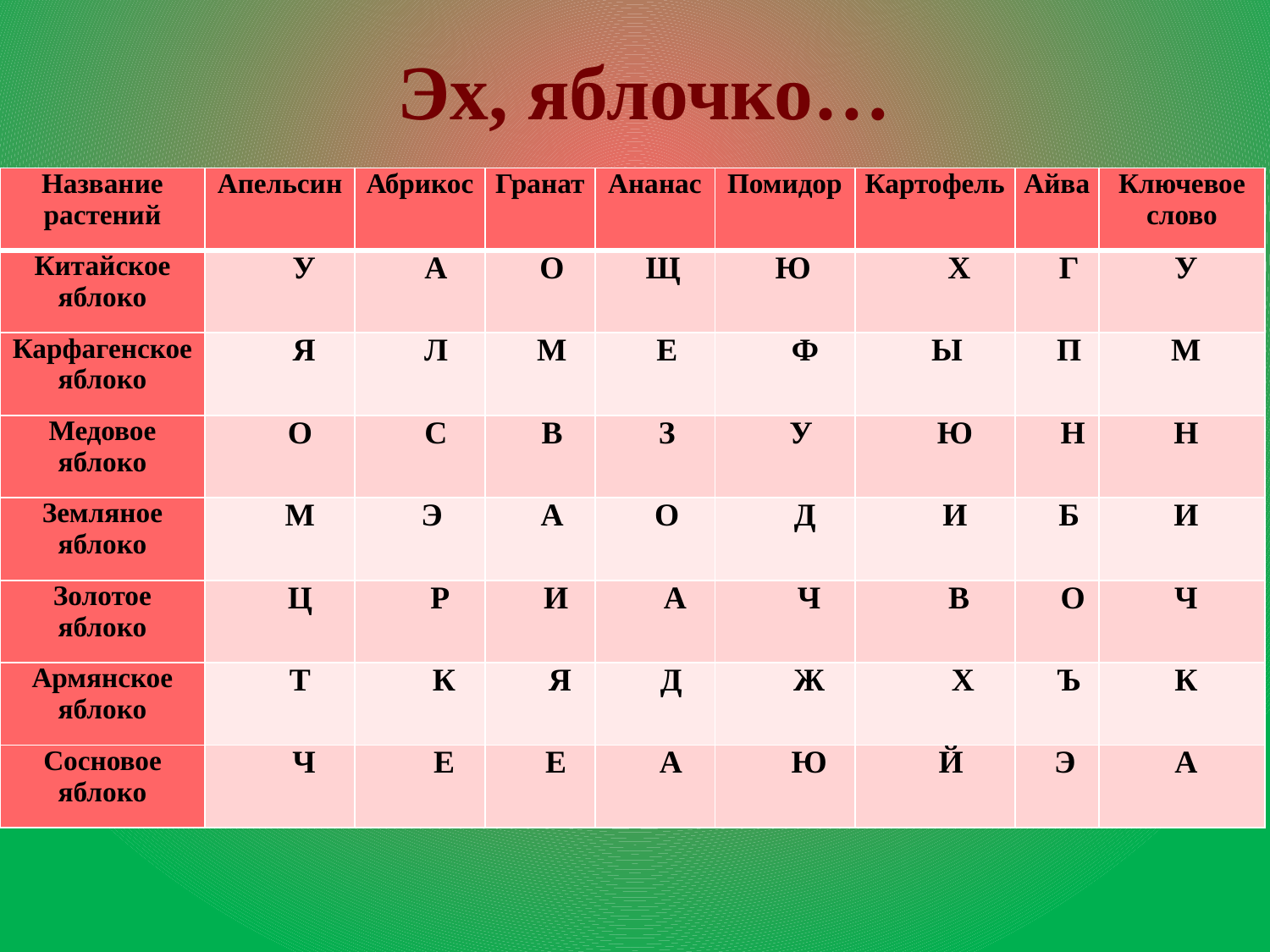

Эх, яблочко…

| Название растений | Апельсин | Абрикос | Гранат | Ананас | Помидор | Картофель | Айва | Ключевое слово |
| --- | --- | --- | --- | --- | --- | --- | --- | --- |
| Китайское яблоко | У | А | О | Щ | Ю | Х | Г | У |
| Карфагенское яблоко | Я | Л | М | Е | Ф | Ы | П | М |
| Медовое яблоко | О | С | В | З | У | Ю | Н | Н |
| Земляное яблоко | М | Э | А | О | Д | И | Б | И |
| Золотое яблоко | Ц | Р | И | А | Ч | В | О | Ч |
| Армянское яблоко | Т | К | Я | Д | Ж | Х | Ъ | К |
| Сосновое яблоко | Ч | Е | Е | А | Ю | Й | Э | А |